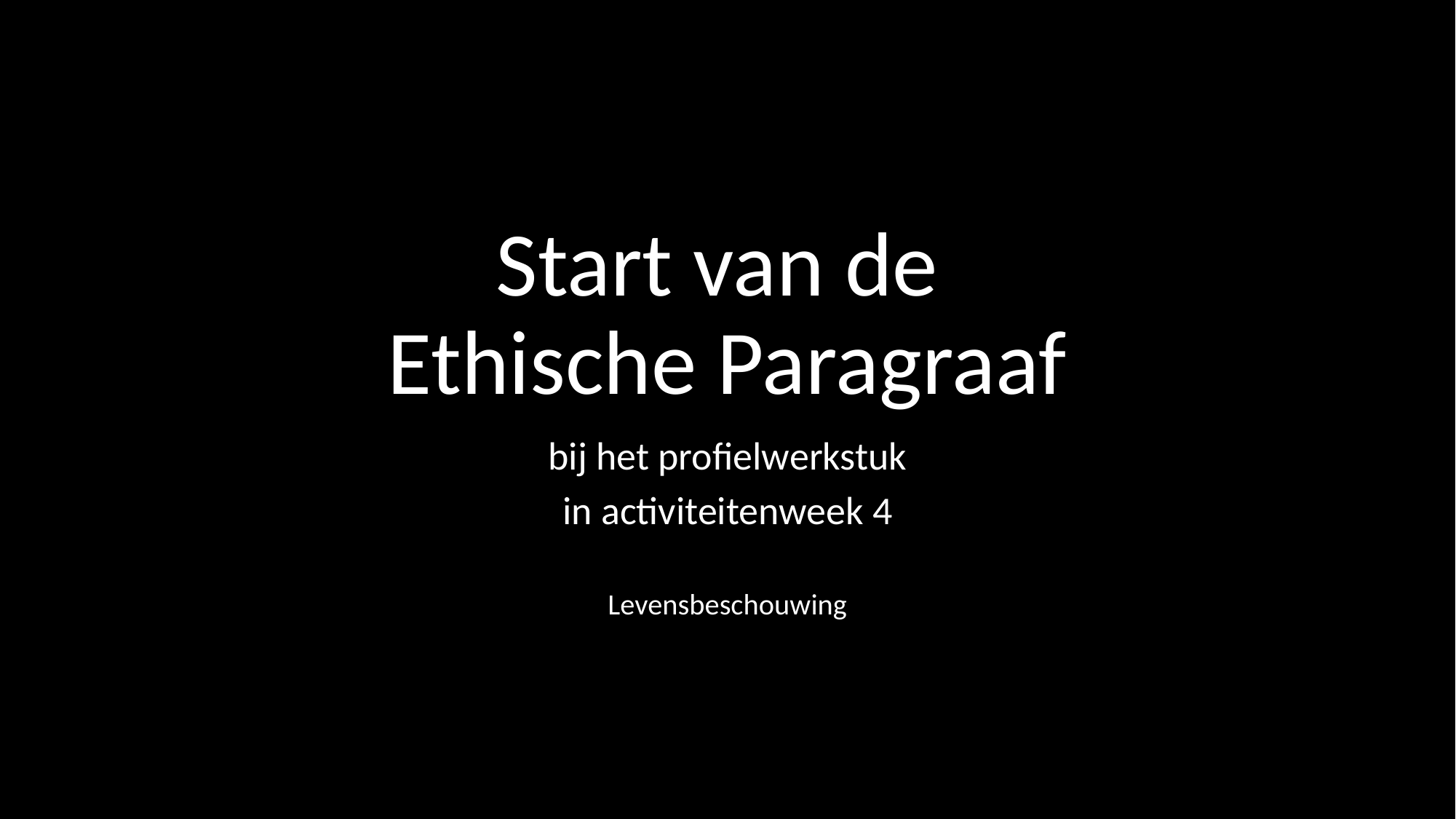

# Start van de Ethische Paragraaf
bij het profielwerkstuk
in activiteitenweek 4

Levensbeschouwing